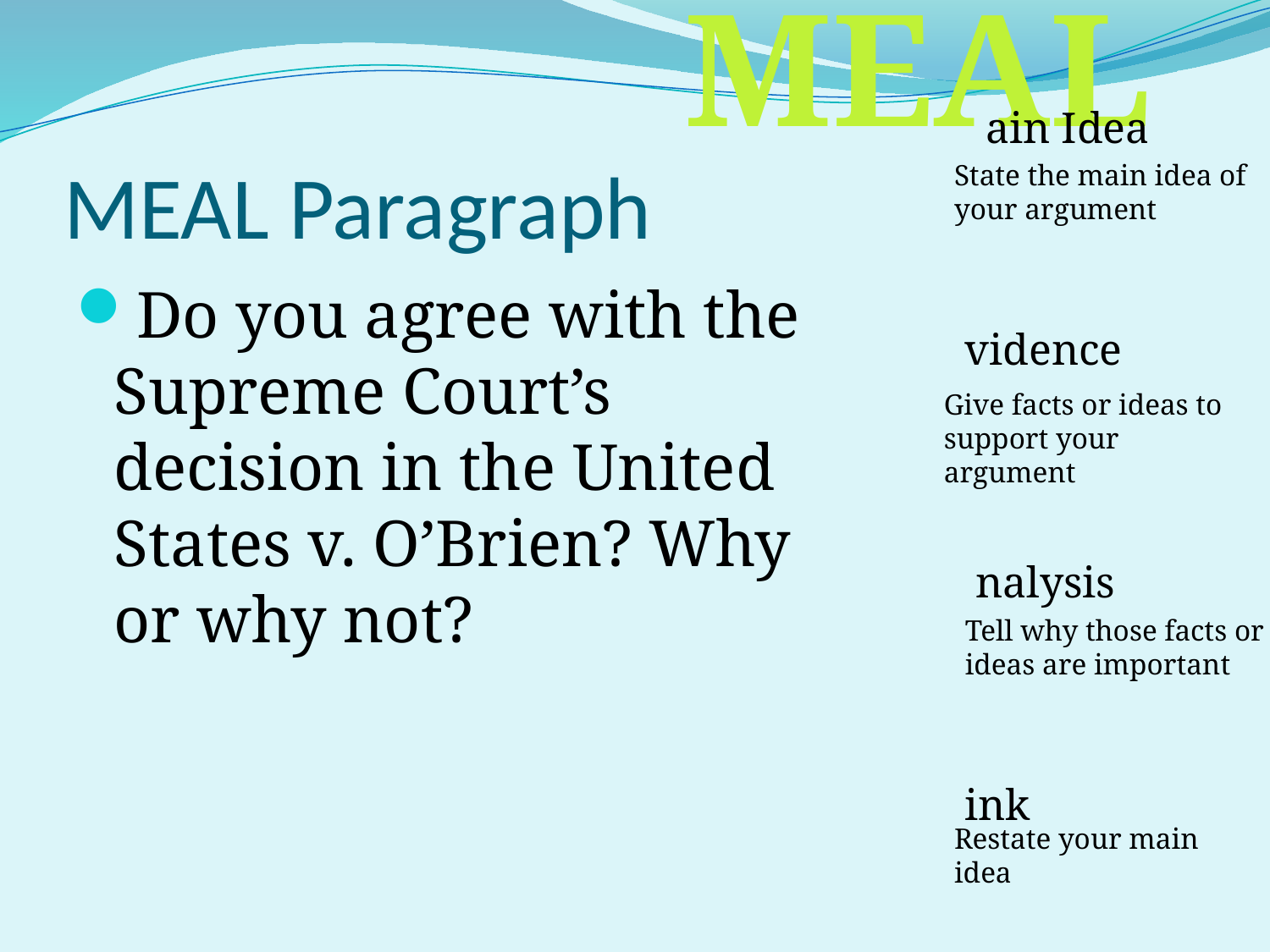

MEAL
ain Idea
# MEAL Paragraph
State the main idea of your argument
Do you agree with the Supreme Court’s decision in the United States v. O’Brien? Why or why not?
vidence
Give facts or ideas to support your argument
nalysis
Tell why those facts or ideas are important
ink
Restate your main idea